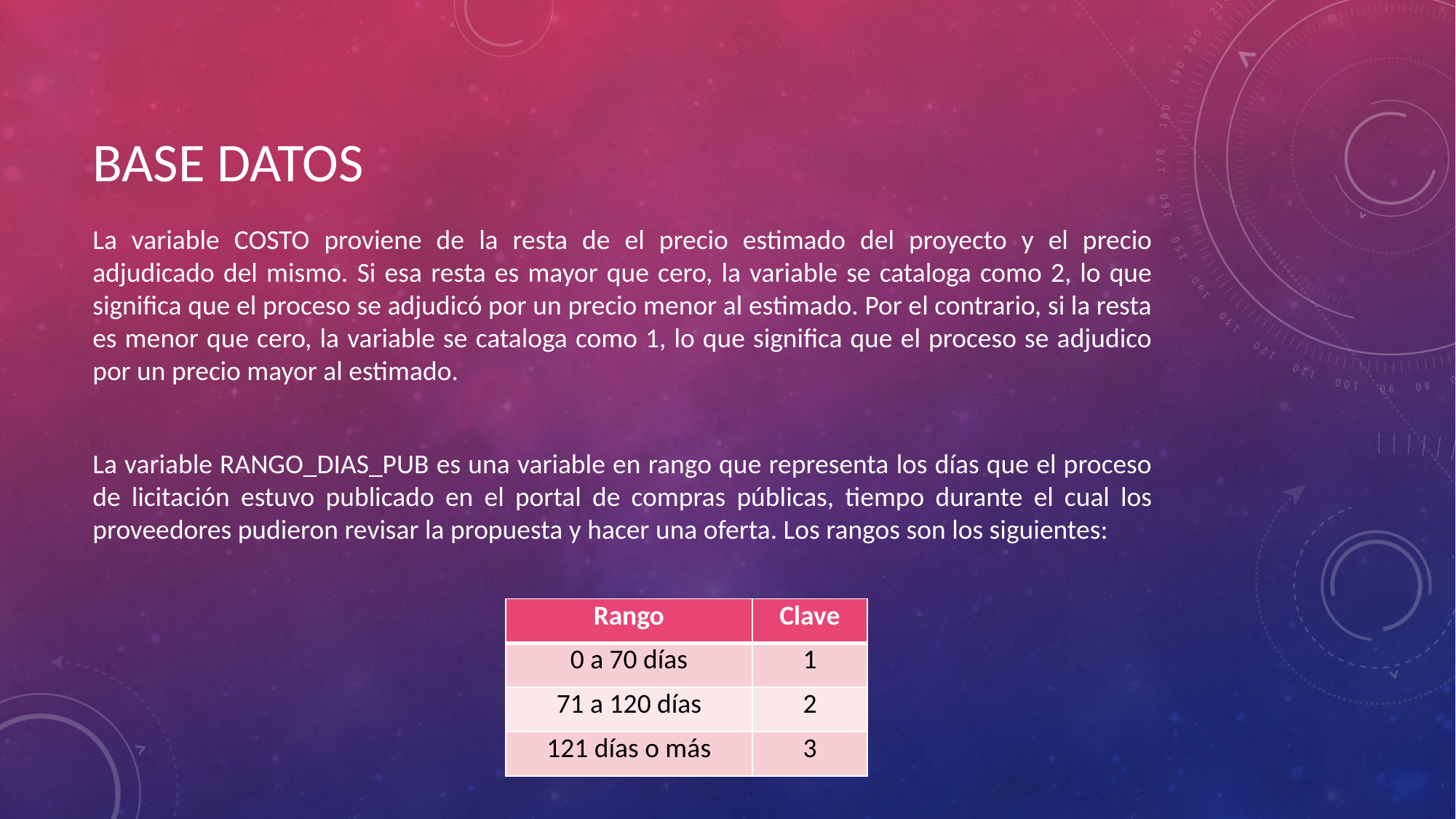

# Base datos
La variable COSTO proviene de la resta de el precio estimado del proyecto y el precio adjudicado del mismo. Si esa resta es mayor que cero, la variable se cataloga como 2, lo que significa que el proceso se adjudicó por un precio menor al estimado. Por el contrario, si la resta es menor que cero, la variable se cataloga como 1, lo que significa que el proceso se adjudico por un precio mayor al estimado.
La variable RANGO_DIAS_PUB es una variable en rango que representa los días que el proceso de licitación estuvo publicado en el portal de compras públicas, tiempo durante el cual los proveedores pudieron revisar la propuesta y hacer una oferta. Los rangos son los siguientes:
| Rango | Clave |
| --- | --- |
| 0 a 70 días | 1 |
| 71 a 120 días | 2 |
| 121 días o más | 3 |